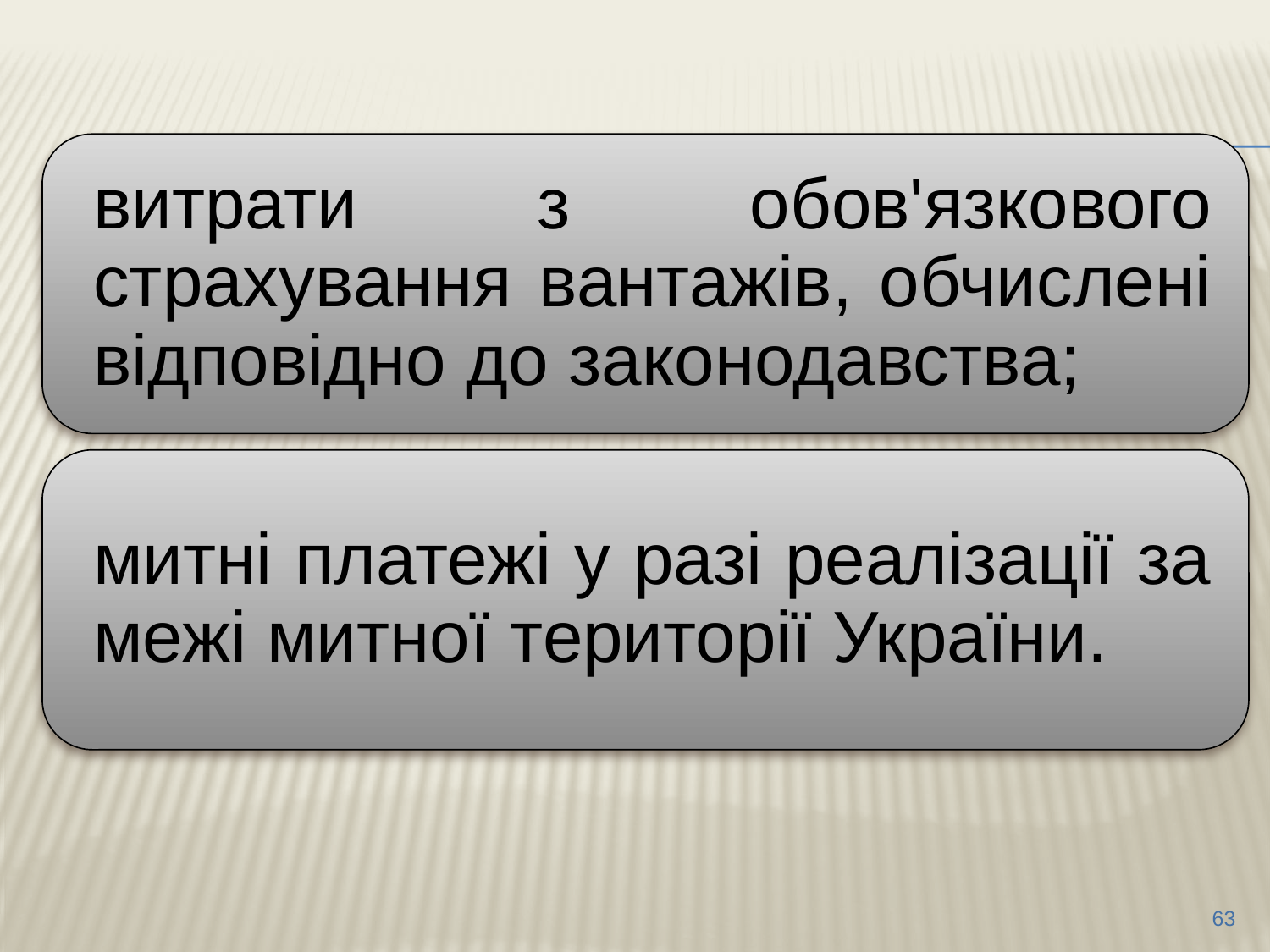

витрати з обов'язкового страхування вантажів, обчислені відповідно до законодавства;
митні платежі у разі реалізації за межі митної території України.
63